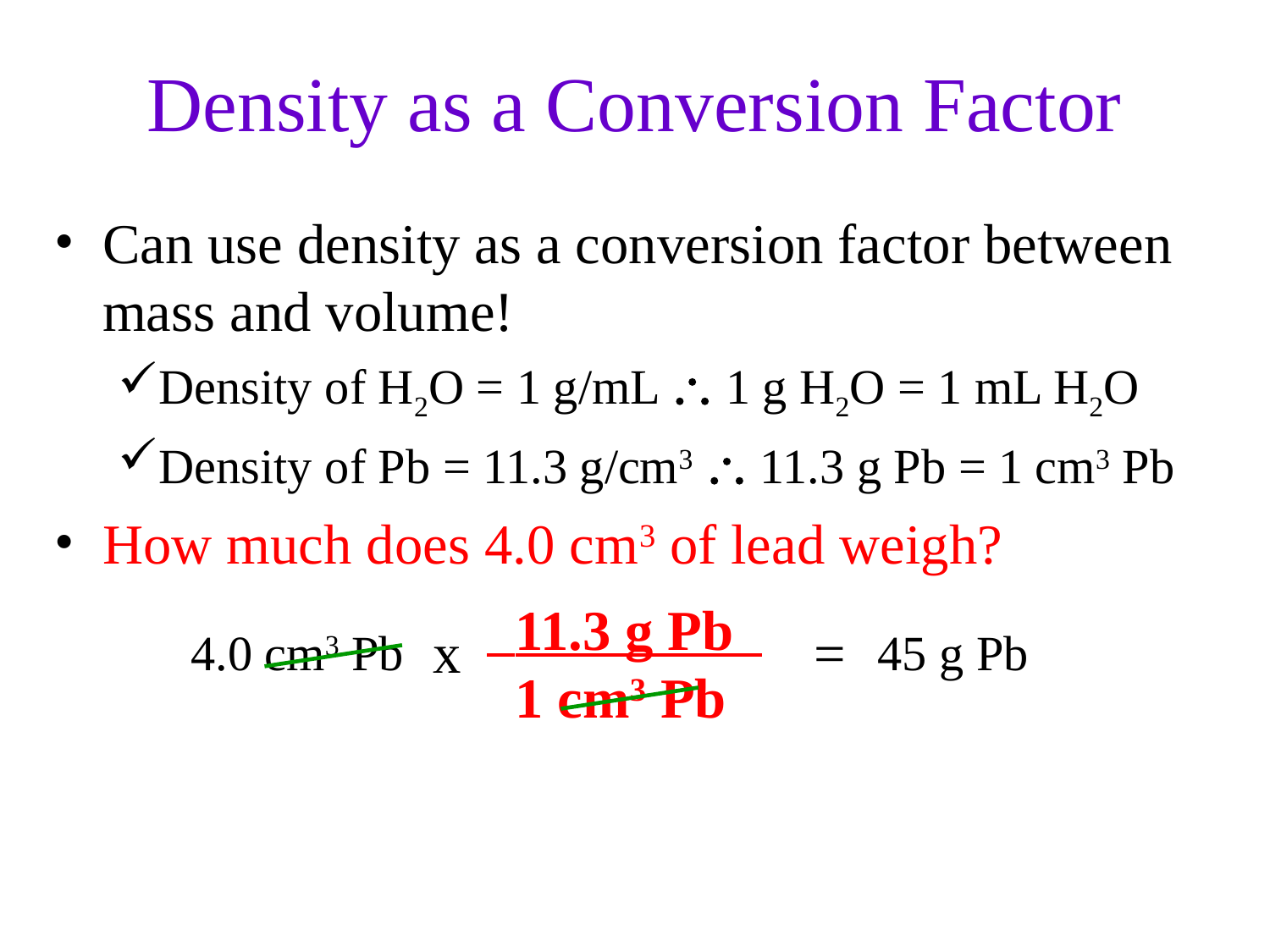

Density as a Conversion Factor
Can use density as a conversion factor between mass and volume!
Density of H2O = 1 g/mL ∴ 1 g H2O = 1 mL H2O
Density of Pb = 11.3 g/cm3 ∴ 11.3 g Pb = 1 cm3 Pb
How much does 4.0 cm3 of lead weigh?

  11.3 g Pb
  1 cm3 Pb
x
=
4.0 cm3 Pb
45 g Pb